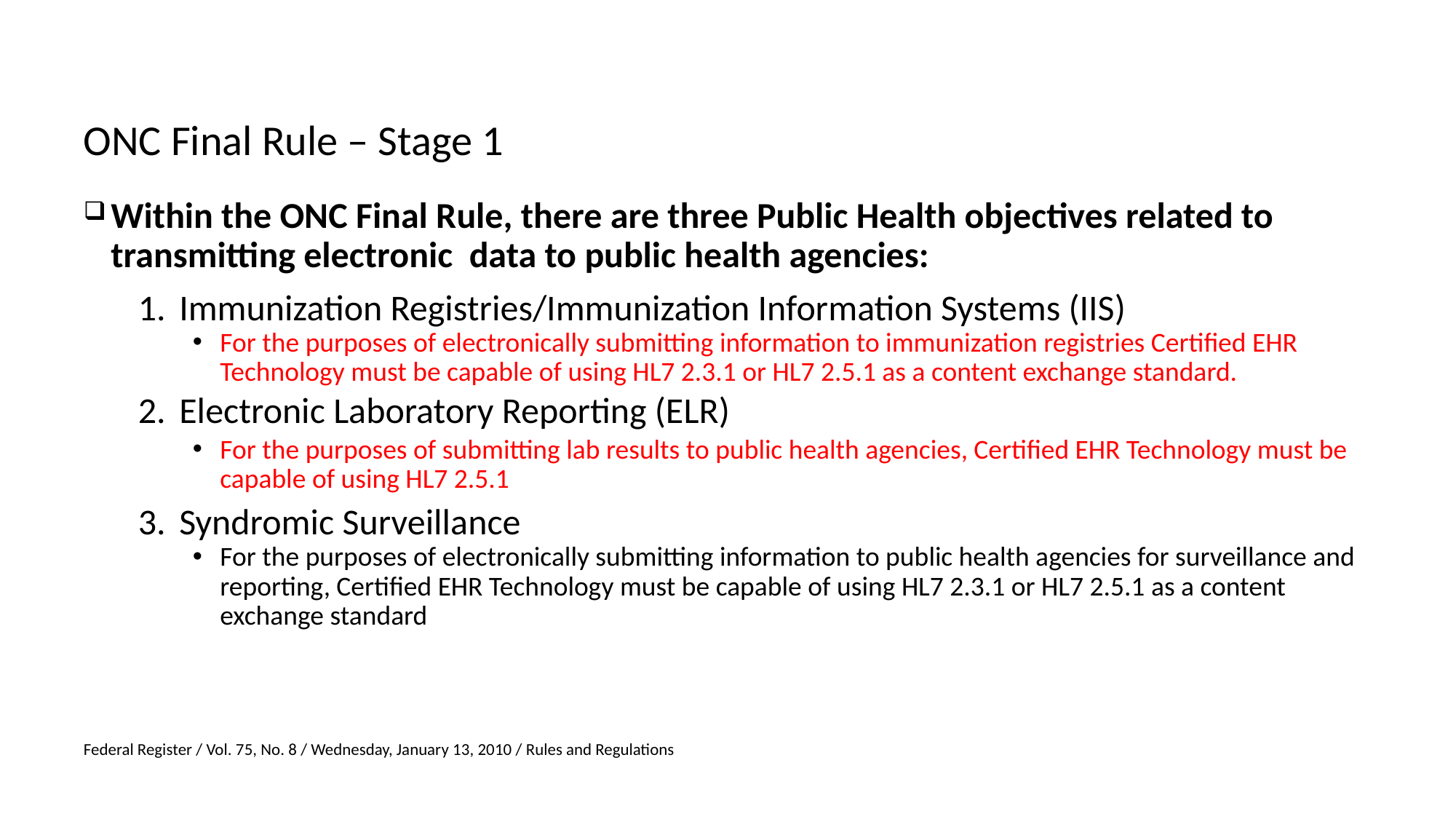

# ONC Final Rule – Stage 1

Within the ONC Final Rule, there are three Public Health objectives related to transmitting electronic  data to public health agencies:
Immunization Registries/Immunization Information Systems (IIS)
For the purposes of electronically submitting information to immunization registries Certified EHR Technology must be capable of using HL7 2.3.1 or HL7 2.5.1 as a content exchange standard.
Electronic Laboratory Reporting (ELR)
For the purposes of submitting lab results to public health agencies, Certified EHR Technology must be capable of using HL7 2.5.1
Syndromic Surveillance
For the purposes of electronically submitting information to public health agencies for surveillance and reporting, Certified EHR Technology must be capable of using HL7 2.3.1 or HL7 2.5.1 as a content exchange standard

Federal Register / Vol. 75, No. 8 / Wednesday, January 13, 2010 / Rules and Regulations